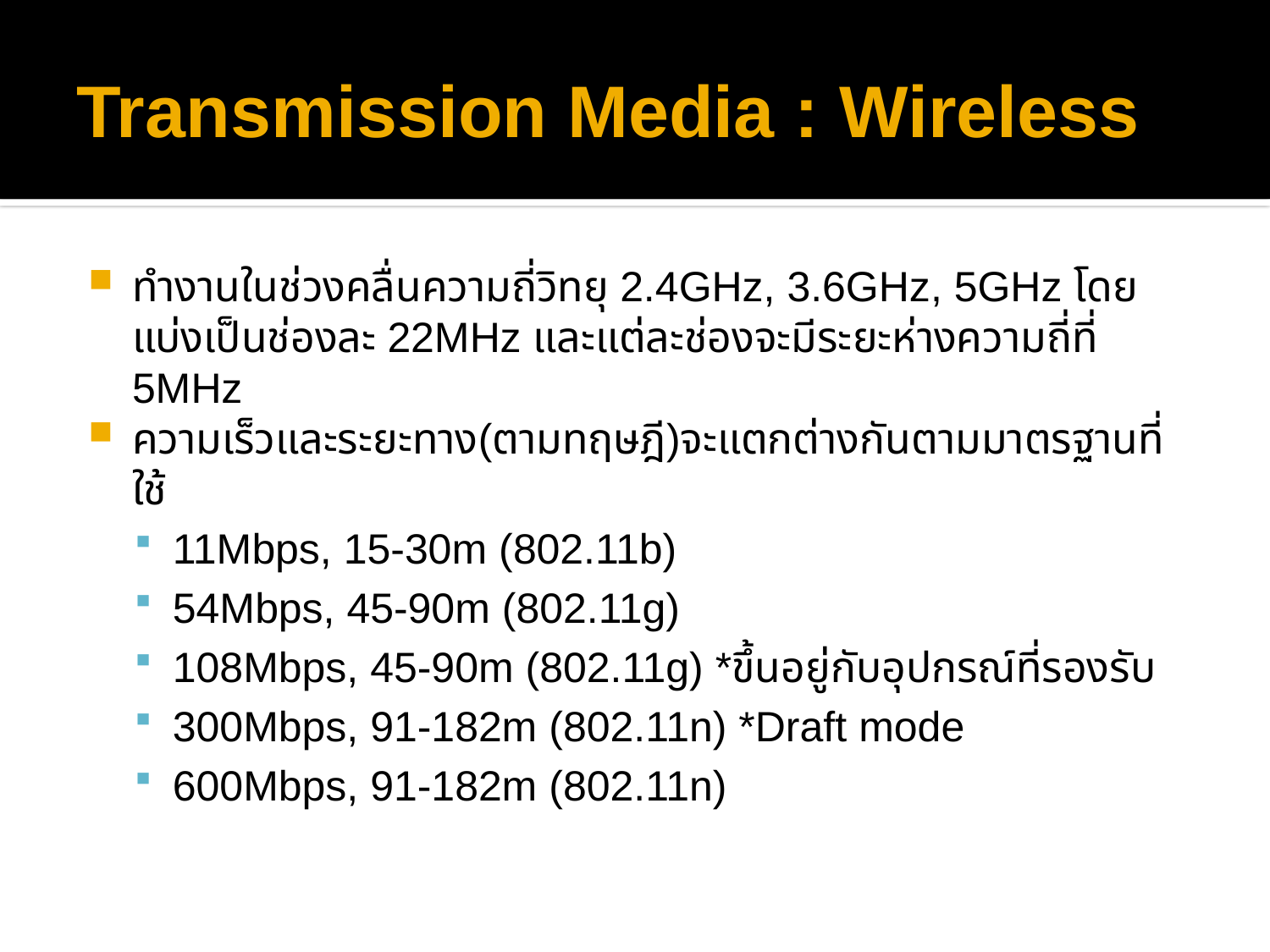

# Transmission Media : Wireless
ทำงานในช่วงคลื่นความถี่วิทยุ 2.4GHz, 3.6GHz, 5GHz โดยแบ่งเป็นช่องละ 22MHz และแต่ละช่องจะมีระยะห่างความถี่ที่ 5MHz
ความเร็วและระยะทาง(ตามทฤษฎี)จะแตกต่างกันตามมาตรฐานที่ใช้
11Mbps, 15-30m (802.11b)
54Mbps, 45-90m (802.11g)
108Mbps, 45-90m (802.11g) *ขึ้นอยู่กับอุปกรณ์ที่รองรับ
300Mbps, 91-182m (802.11n) *Draft mode
600Mbps, 91-182m (802.11n)